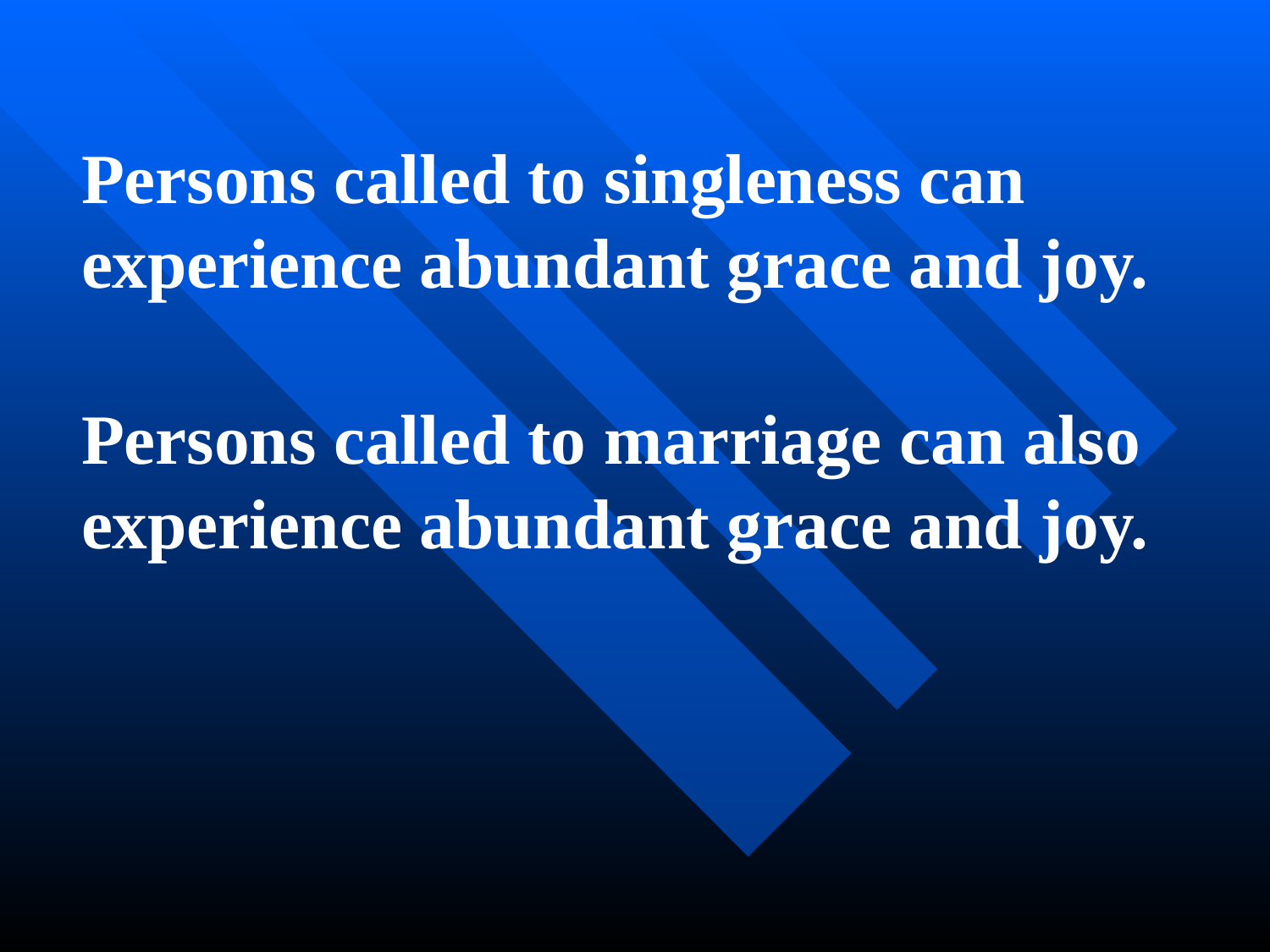

Persons called to singleness can experience abundant grace and joy.

Persons called to marriage can also experience abundant grace and joy.